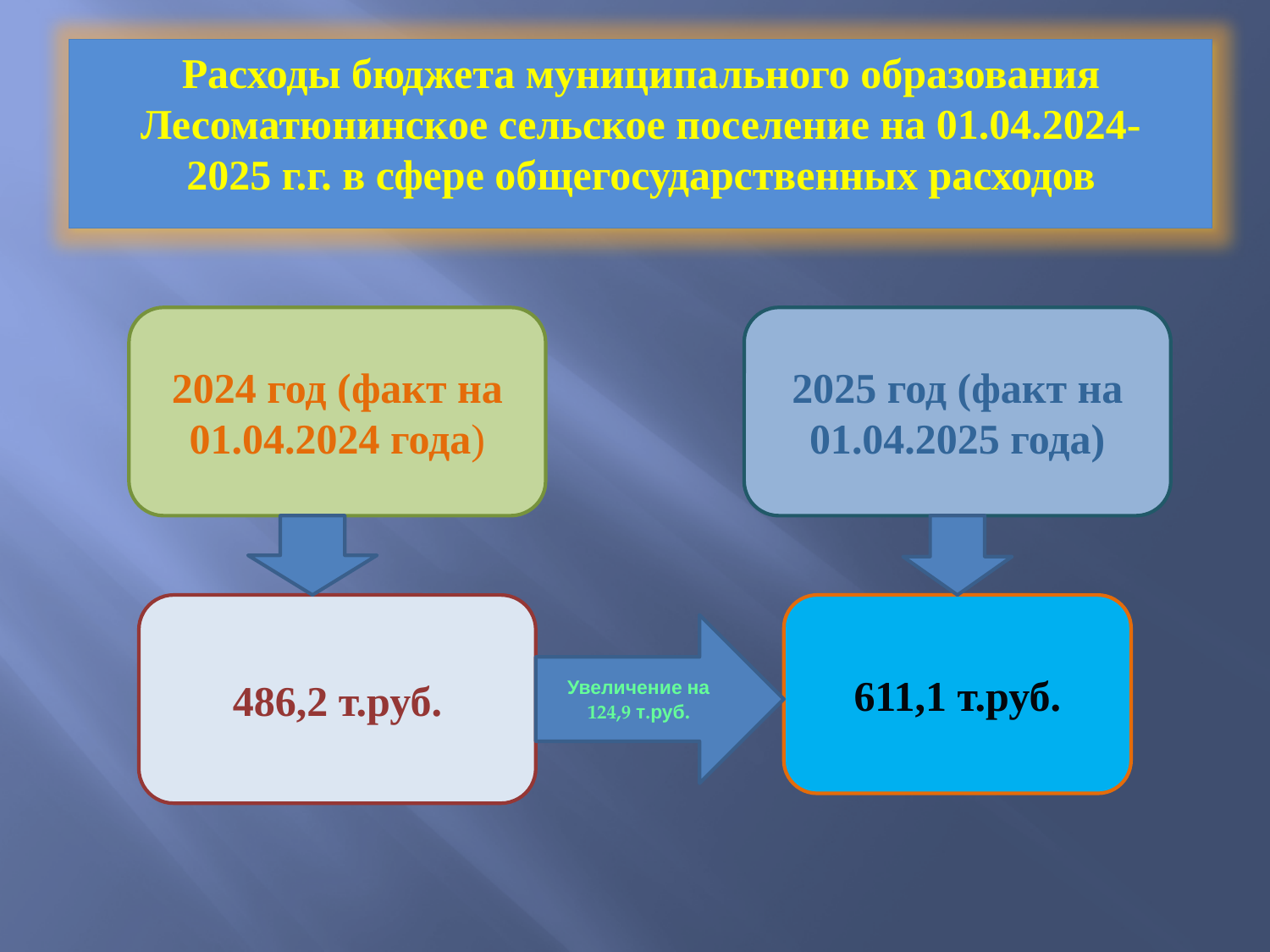

Расходы бюджета муниципального образования Лесоматюнинское сельское поселение на 01.04.2024-
2025 г.г. в сфере общегосударственных расходов
2024 год (факт на 01.04.2024 года)
2025 год (факт на 01.04.2025 года)

486,2 т.руб.
611,1 т.руб.
Увеличение на 124,9 т.руб.